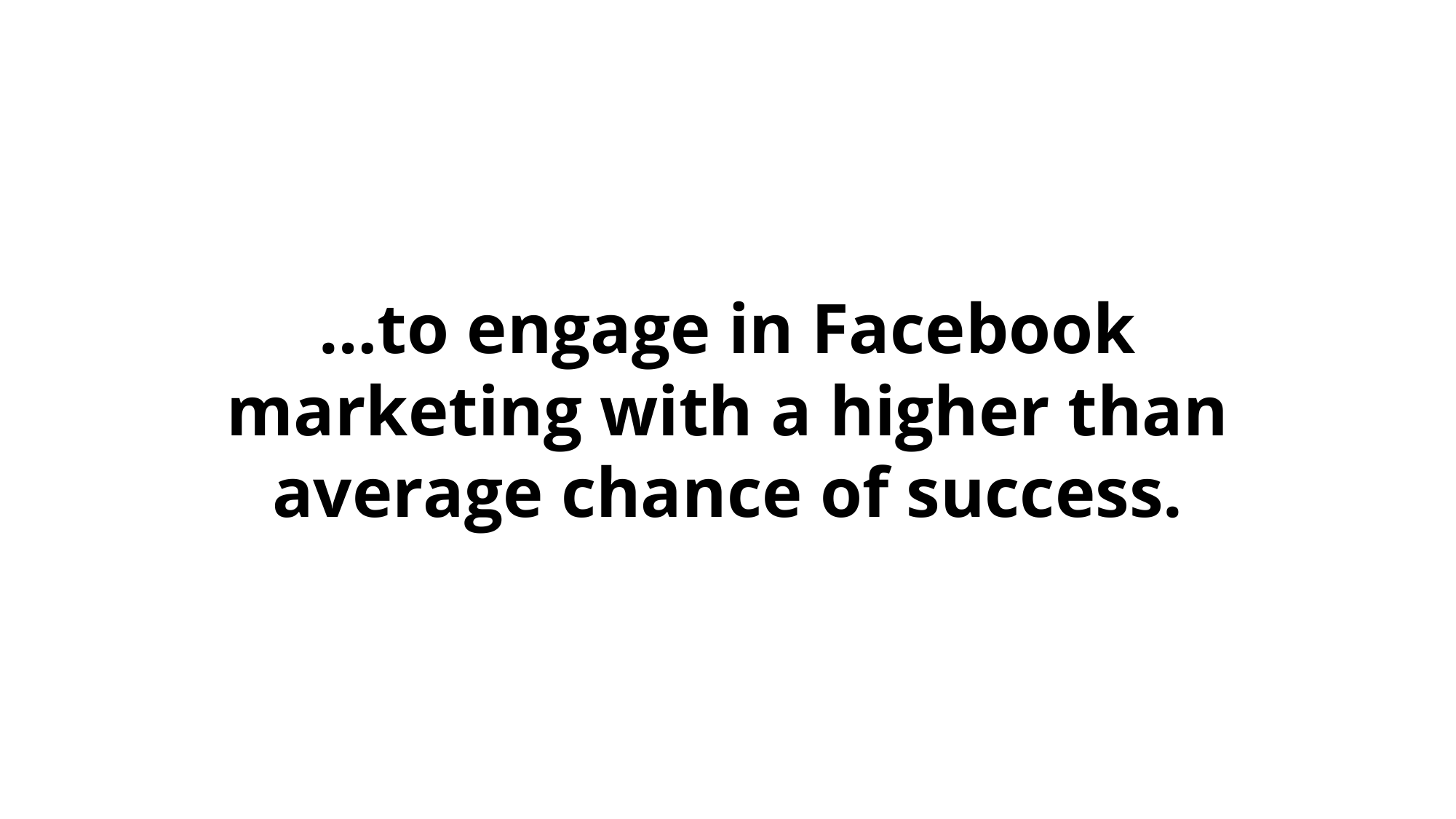

…to engage in Facebook marketing with a higher than average chance of success.